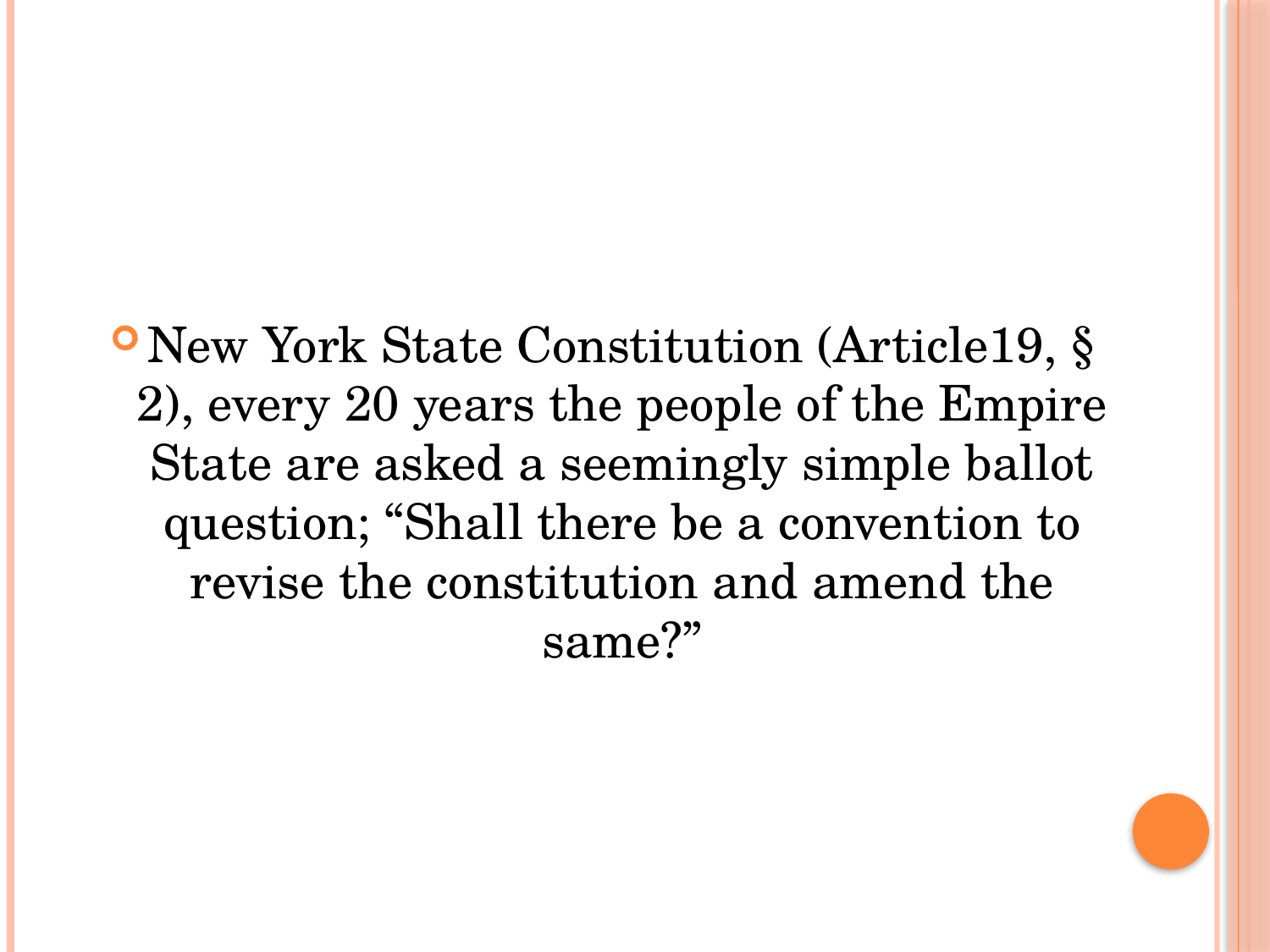

#
New York State Constitution (Article19, § 2), every 20 years the people of the Empire State are asked a seemingly simple ballot question; “Shall there be a convention to revise the constitution and amend the same?”